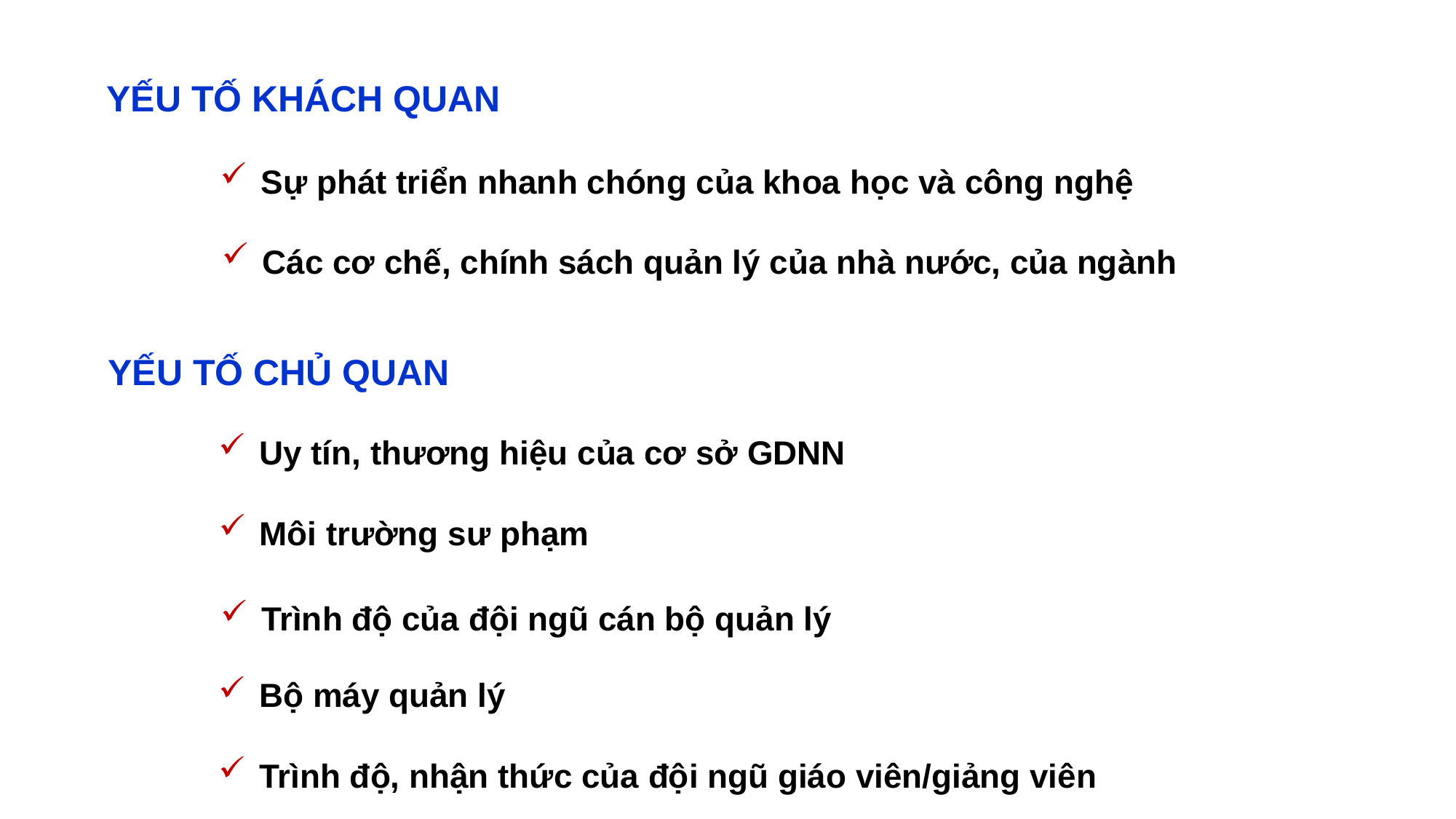

YẾU TỐ KHÁCH QUAN
Sự phát triển nhanh chóng của khoa học và công nghệ
Các cơ chế, chính sách quản lý của nhà nước, của ngành
YẾU TỐ CHỦ QUAN
Uy tín, thương hiệu của cơ sở GDNN
Môi trường sư phạm
Trình độ của đội ngũ cán bộ quản lý
Bộ máy quản lý
Trình độ, nhận thức của đội ngũ giáo viên/giảng viên